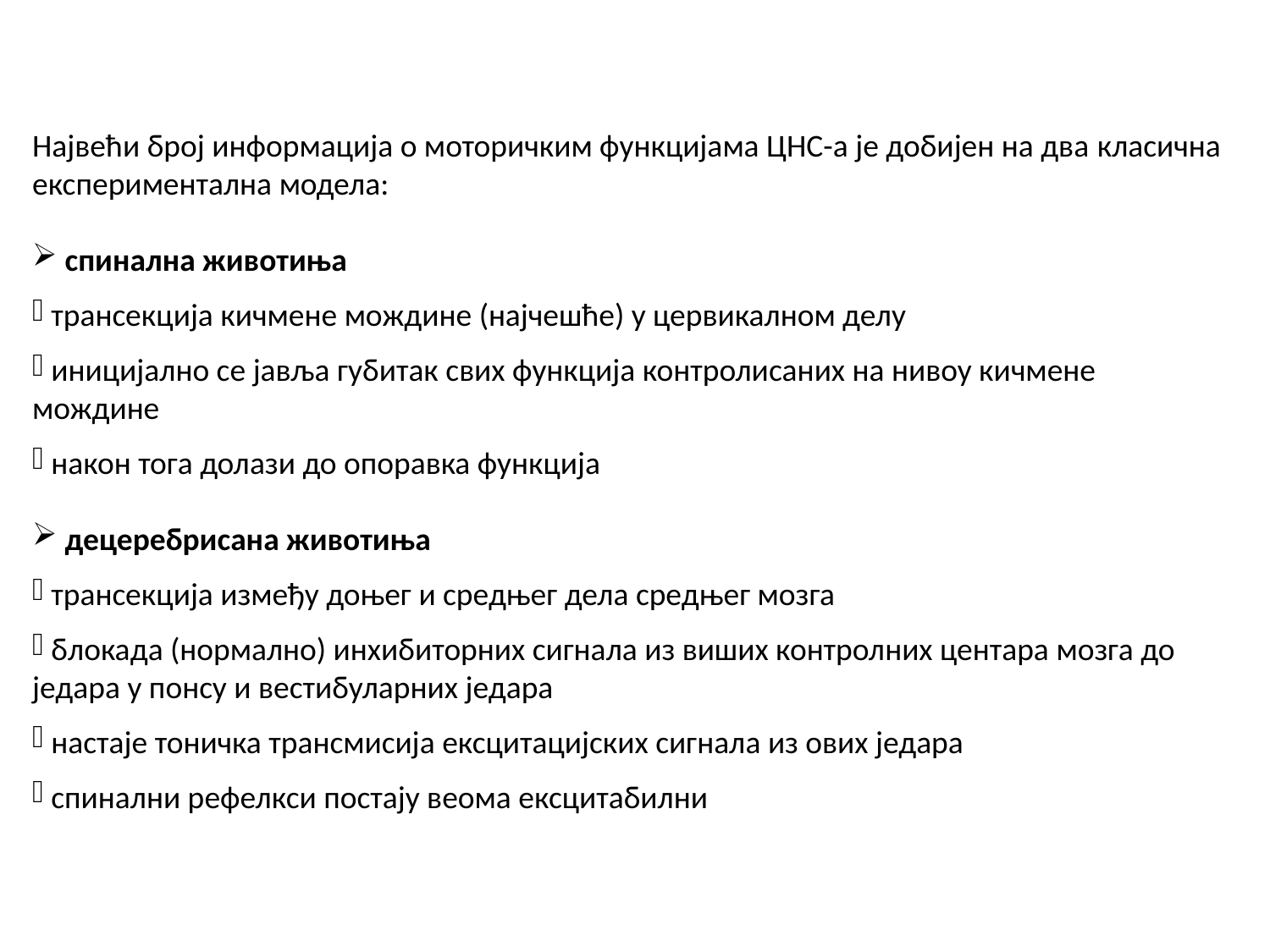

Највећи број информација о моторичким функцијама ЦНС-а је добијен на два класична експериментална модела:

 спинална животиња

 трансекција кичмене мождине (најчешће) у цервикалном делу

 иницијално се јавља губитак свих функција контролисаних на нивоу кичмене мождине

 након тога долази до опоравка функција

 децеребрисана животиња

 трансекција између доњег и средњег дела средњег мозга

 блокада (нормално) инхибиторних сигнала из виших контролних центара мозга до  једара у понсу и вестибуларних једара

 настаје тоничка трансмисија ексцитацијских сигнала из ових једара

 спинални рефелкси постају веома ексцитабилни